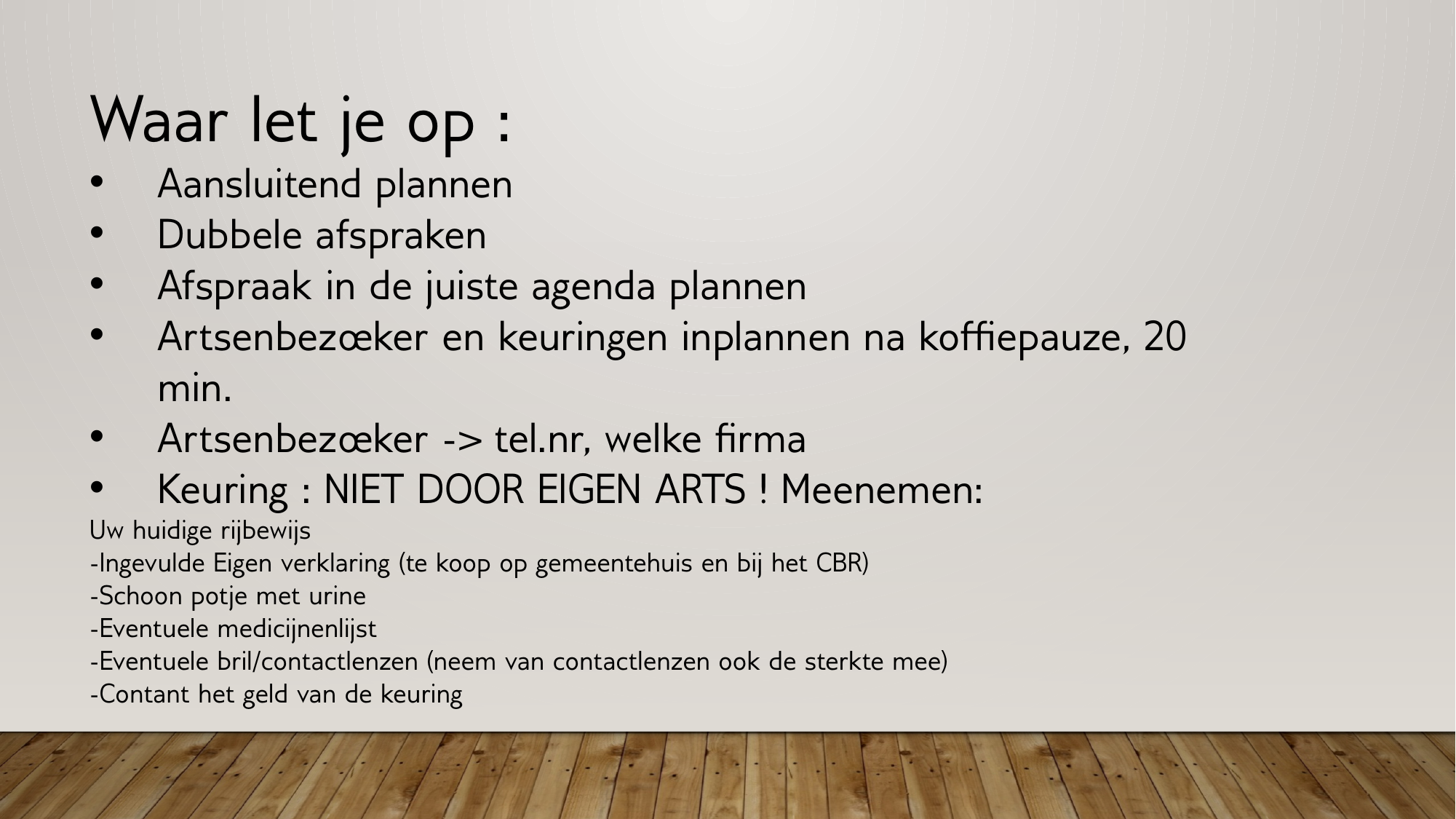

Waar let je op :
Aansluitend plannen
Dubbele afspraken
Afspraak in de juiste agenda plannen
Artsenbezoeker en keuringen inplannen na koffiepauze, 20 min.
Artsenbezoeker -> tel.nr, welke firma
Keuring : NIET DOOR EIGEN ARTS ! Meenemen:
Uw huidige rijbewijs
-Ingevulde Eigen verklaring (te koop op gemeentehuis en bij het CBR)
-Schoon potje met urine
-Eventuele medicijnenlijst
-Eventuele bril/contactlenzen (neem van contactlenzen ook de sterkte mee)
-Contant het geld van de keuring